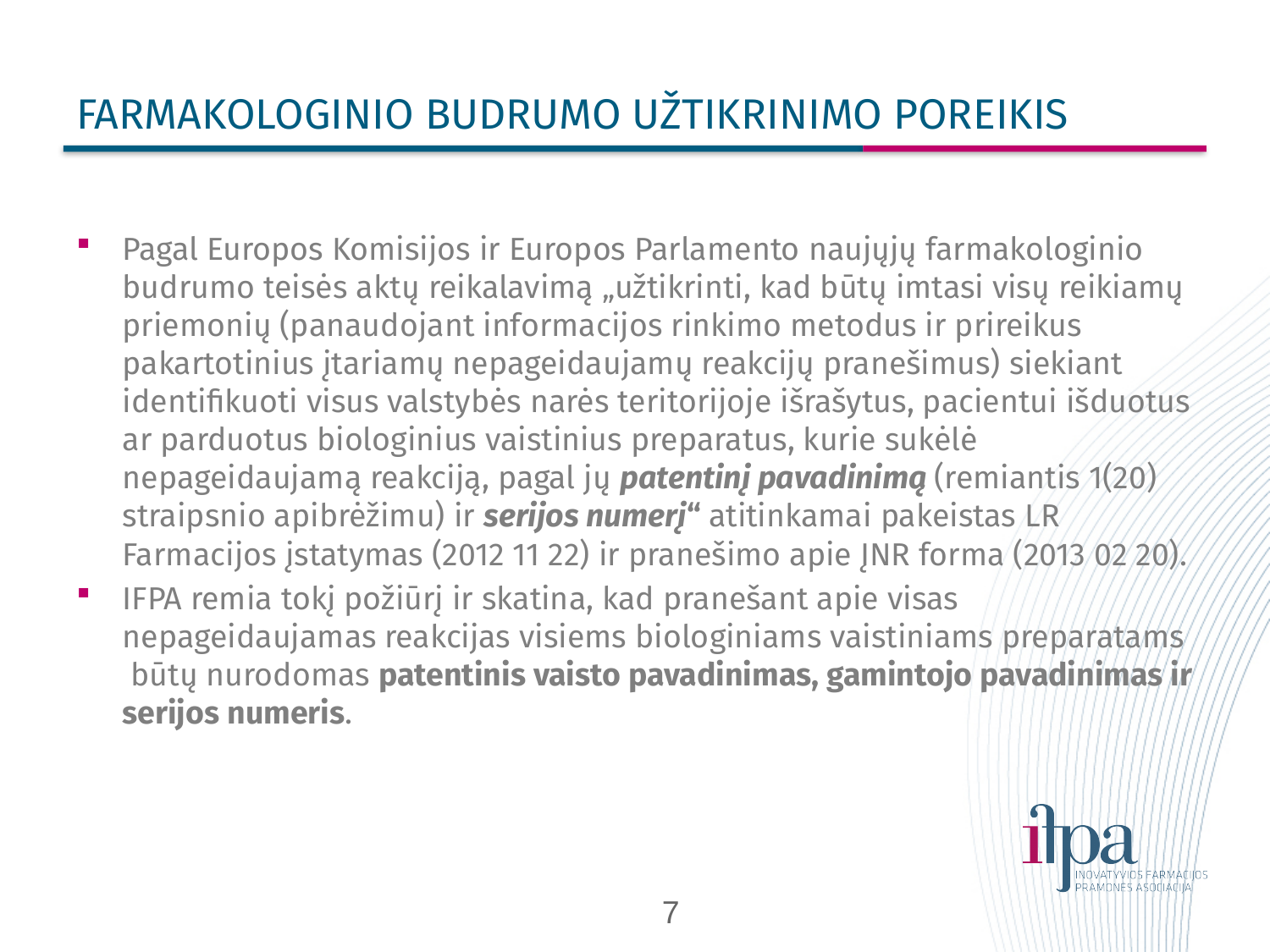

# Farmakologinio budrumo užtikrinimo poreikis
Pagal Europos Komisijos ir Europos Parlamento naujųjų farmakologinio budrumo teisės aktų reikalavimą „užtikrinti, kad būtų imtasi visų reikiamų priemonių (panaudojant informacijos rinkimo metodus ir prireikus pakartotinius įtariamų nepageidaujamų reakcijų pranešimus) siekiant identifikuoti visus valstybės narės teritorijoje išrašytus, pacientui išduotus ar parduotus biologinius vaistinius preparatus, kurie sukėlė nepageidaujamą reakciją, pagal jų patentinį pavadinimą (remiantis 1(20) straipsnio apibrėžimu) ir serijos numerį“ atitinkamai pakeistas LR Farmacijos įstatymas (2012 11 22) ir pranešimo apie ĮNR forma (2013 02 20).
IFPA remia tokį požiūrį ir skatina, kad pranešant apie visas nepageidaujamas reakcijas visiems biologiniams vaistiniams preparatams  būtų nurodomas patentinis vaisto pavadinimas, gamintojo pavadinimas ir serijos numeris.

7